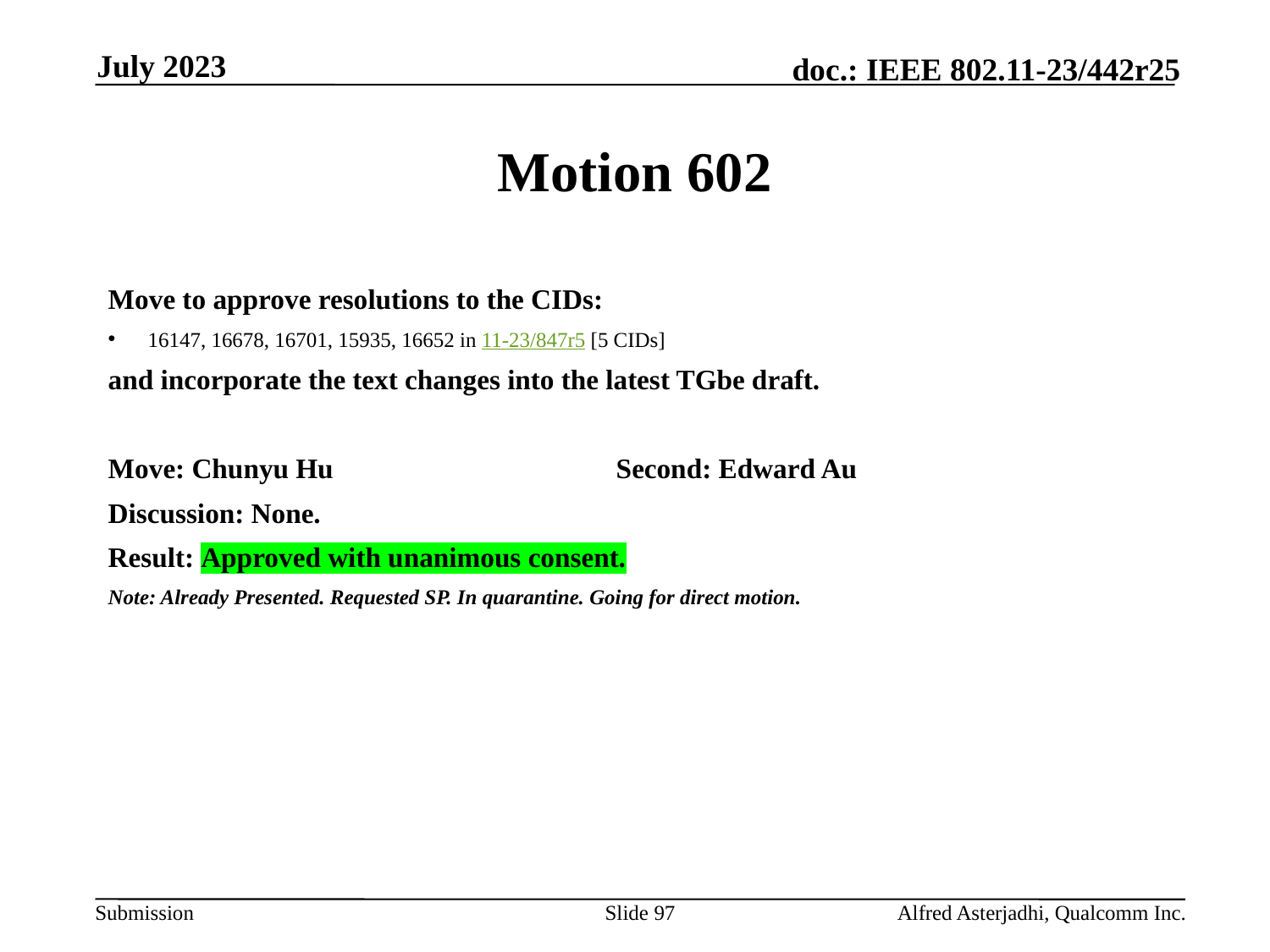

July 2023
# Motion 602
Move to approve resolutions to the CIDs:
16147, 16678, 16701, 15935, 16652 in 11-23/847r5 [5 CIDs]
and incorporate the text changes into the latest TGbe draft.

Move: Chunyu Hu			Second: Edward Au
Discussion: None.
Result: Approved with unanimous consent.
Note: Already Presented. Requested SP. In quarantine. Going for direct motion.
Slide 97
Alfred Asterjadhi, Qualcomm Inc.